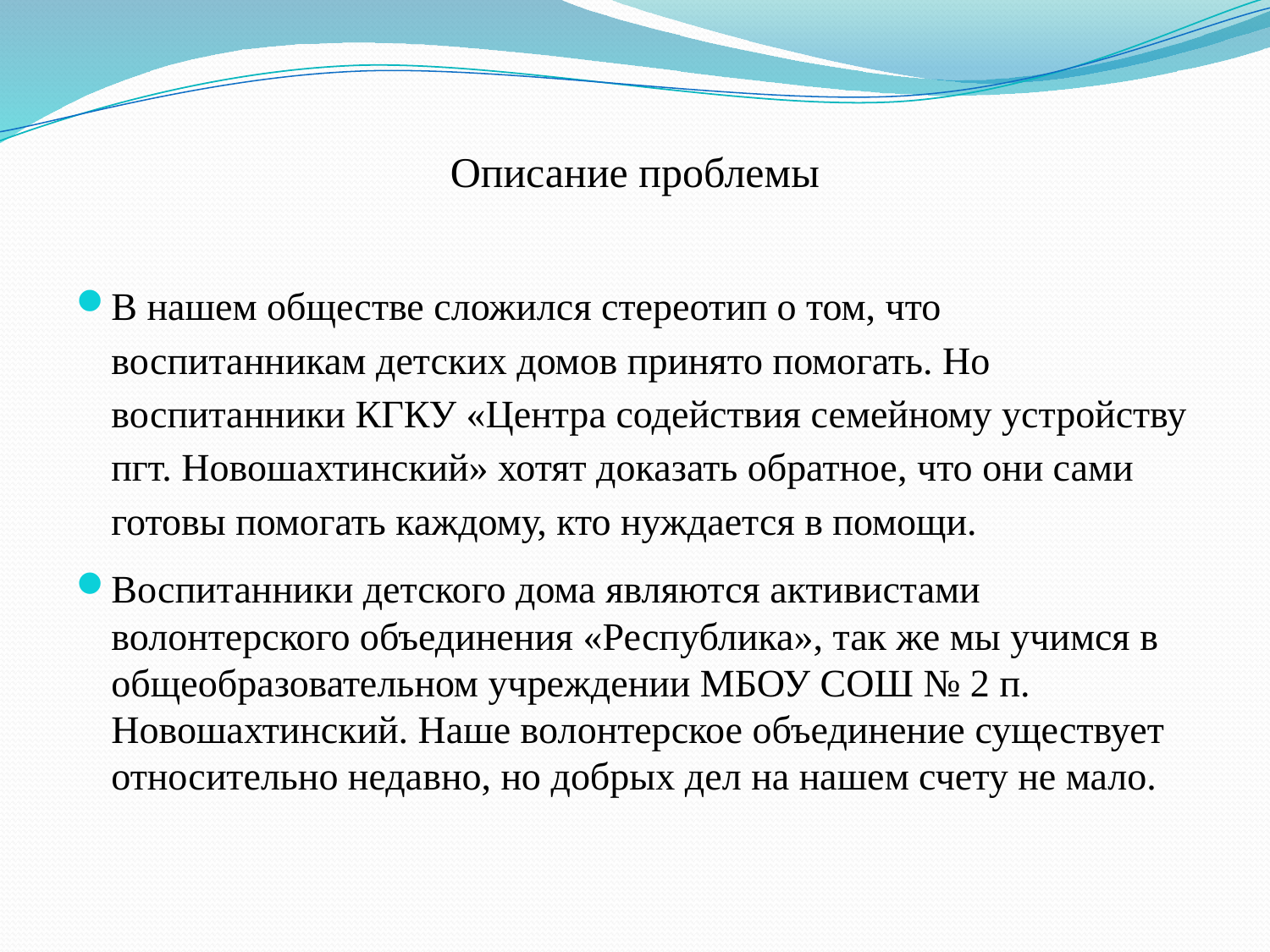

# Описание проблемы
В нашем обществе сложился стереотип о том, что воспитанникам детских домов принято помогать. Но воспитанники КГКУ «Центра содействия семейному устройству пгт. Новошахтинский» хотят доказать обратное, что они сами готовы помогать каждому, кто нуждается в помощи.
Воспитанники детского дома являются активистами волонтерского объединения «Республика», так же мы учимся в общеобразовательном учреждении МБОУ СОШ № 2 п. Новошахтинский. Наше волонтерское объединение существует относительно недавно, но добрых дел на нашем счету не мало.